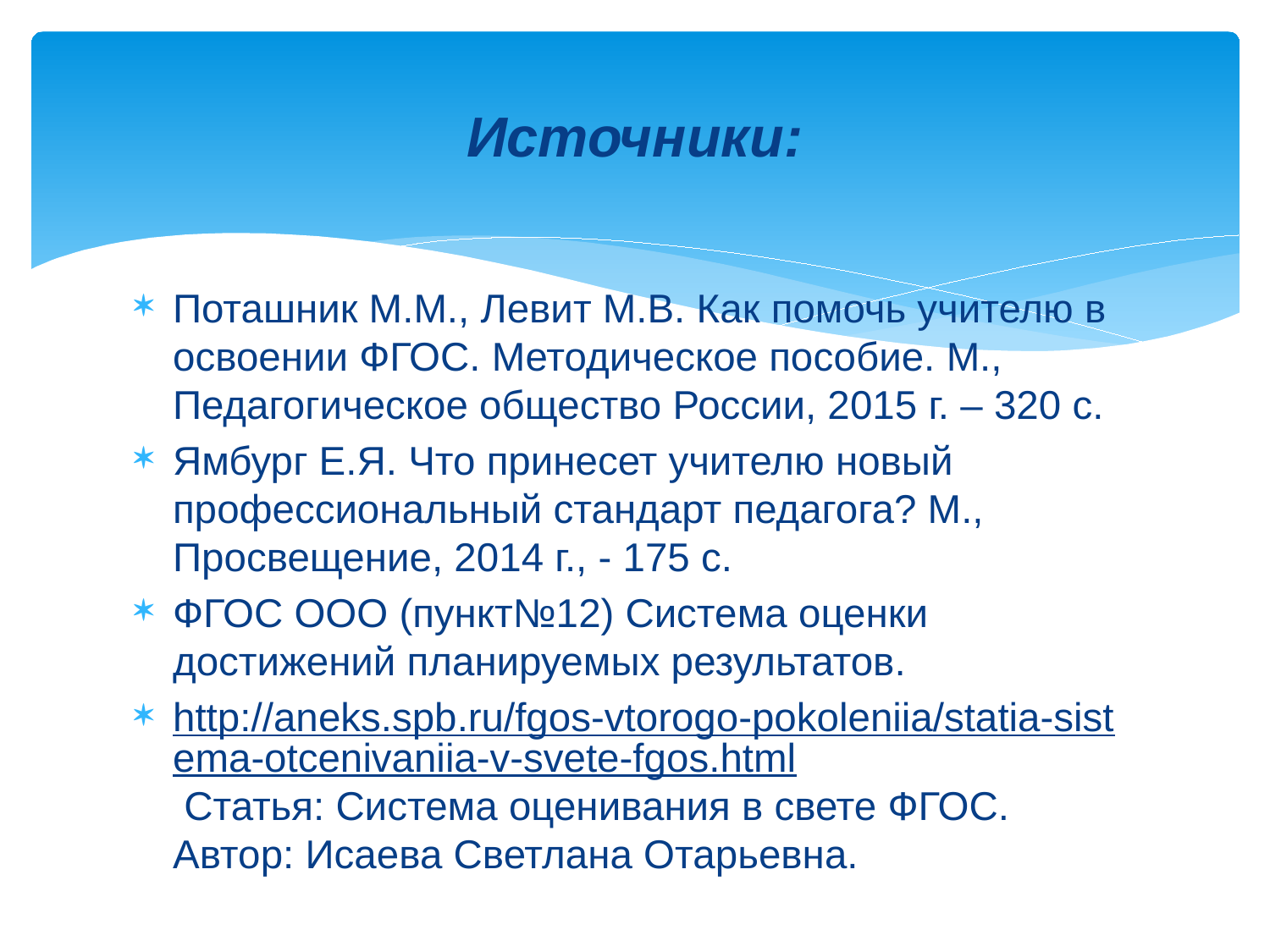

# Источники:
Поташник М.М., Левит М.В. Как помочь учителю в освоении ФГОС. Методическое пособие. М., Педагогическое общество России, 2015 г. – 320 с.
Ямбург Е.Я. Что принесет учителю новый профессиональный стандарт педагога? М., Просвещение, 2014 г., - 175 с.
ФГОС ООО (пункт№12) Система оценки достижений планируемых результатов.
http://aneks.spb.ru/fgos-vtorogo-pokoleniia/statia-sistema-otcenivaniia-v-svete-fgos.html Статья: Система оценивания в свете ФГОС. Автор: Исаева Светлана Отарьевна.